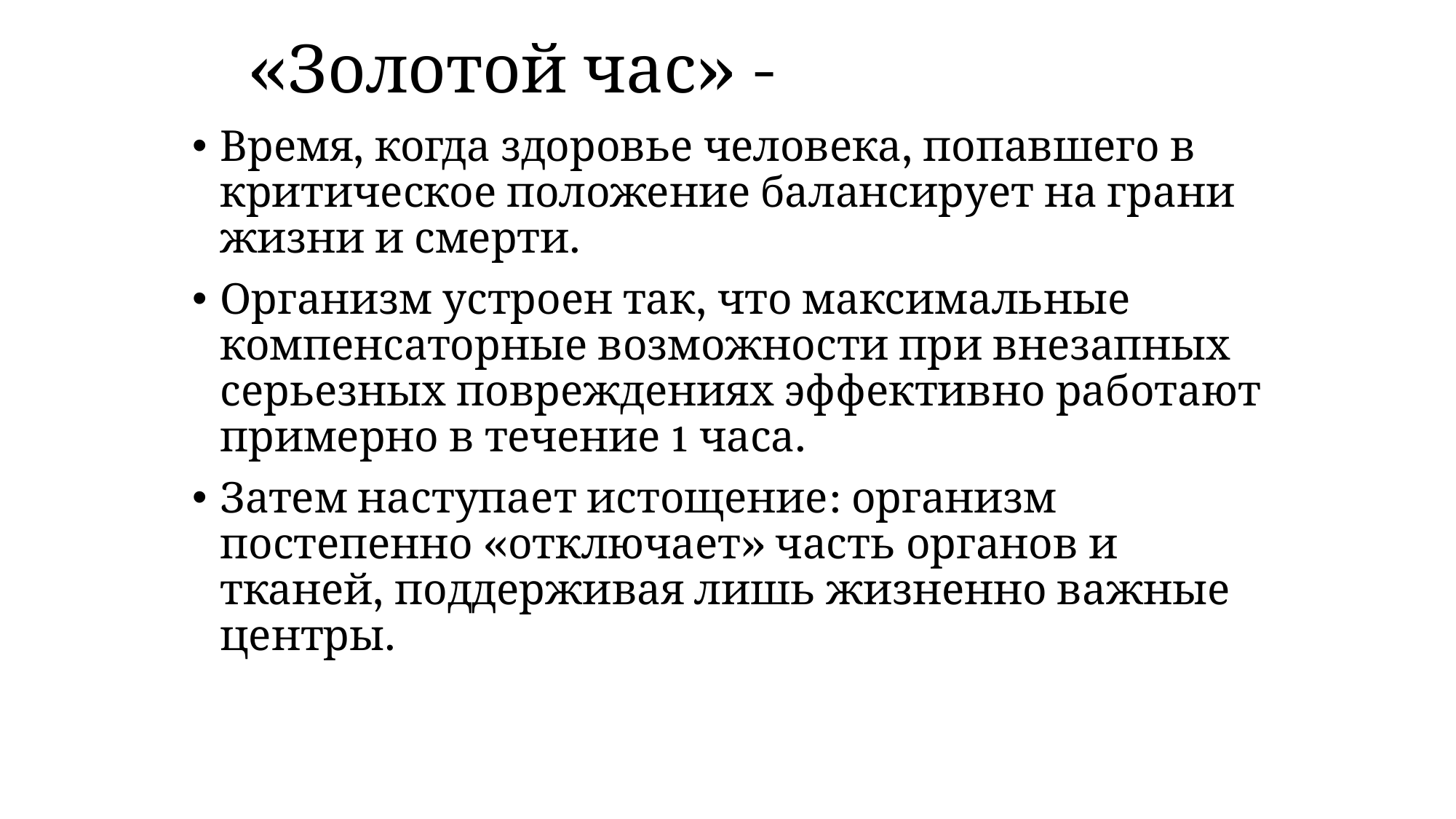

# «Золотой час» -
Время, когда здоровье человека, попавшего в критическое положение балансирует на грани жизни и смерти.
Организм устроен так, что максимальные компенсаторные возможности при внезапных серьезных повреждениях эффективно работают примерно в течение 1 часа.
Затем наступает истощение: организм постепенно «отключает» часть органов и тканей, поддерживая лишь жизненно важные центры.